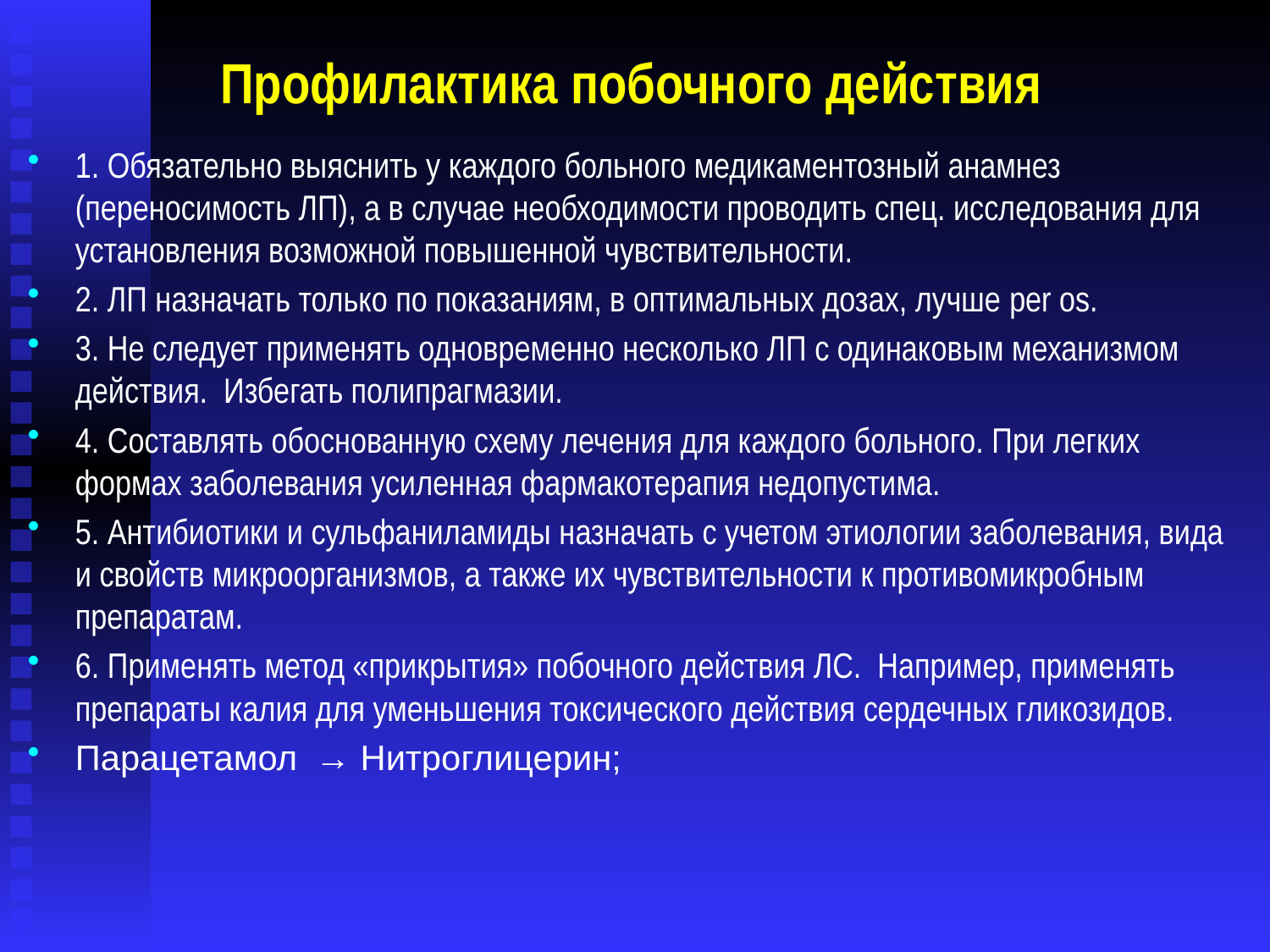

# Профилактика побочного действия
1. Обязательно выяснить у каждого больного медикаментозный анамнез (переносимость ЛП), а в случае необходимости проводить спец. исследования для установления возможной повышенной чувствительности.
2. ЛП назначать только по показаниям, в оптимальных дозах, лучше per os.
3. Не следует применять одновременно несколько ЛП с одинаковым механизмом действия.  Избегать полипрагмазии.
4. Составлять обоснованную схему лечения для каждого больного. При легких формах заболевания усиленная фармакотерапия недопустима.
5. Антибиотики и сульфаниламиды назначать с учетом этиологии заболевания, вида и свойств микроорганизмов, а также их чувствительности к противомикробным препаратам.
6. Применять метод «прикрытия» побочного действия ЛС.  Например, применять препараты калия для уменьшения токсического действия сердечных гликозидов.
Парацетамол  → Нитроглицерин;